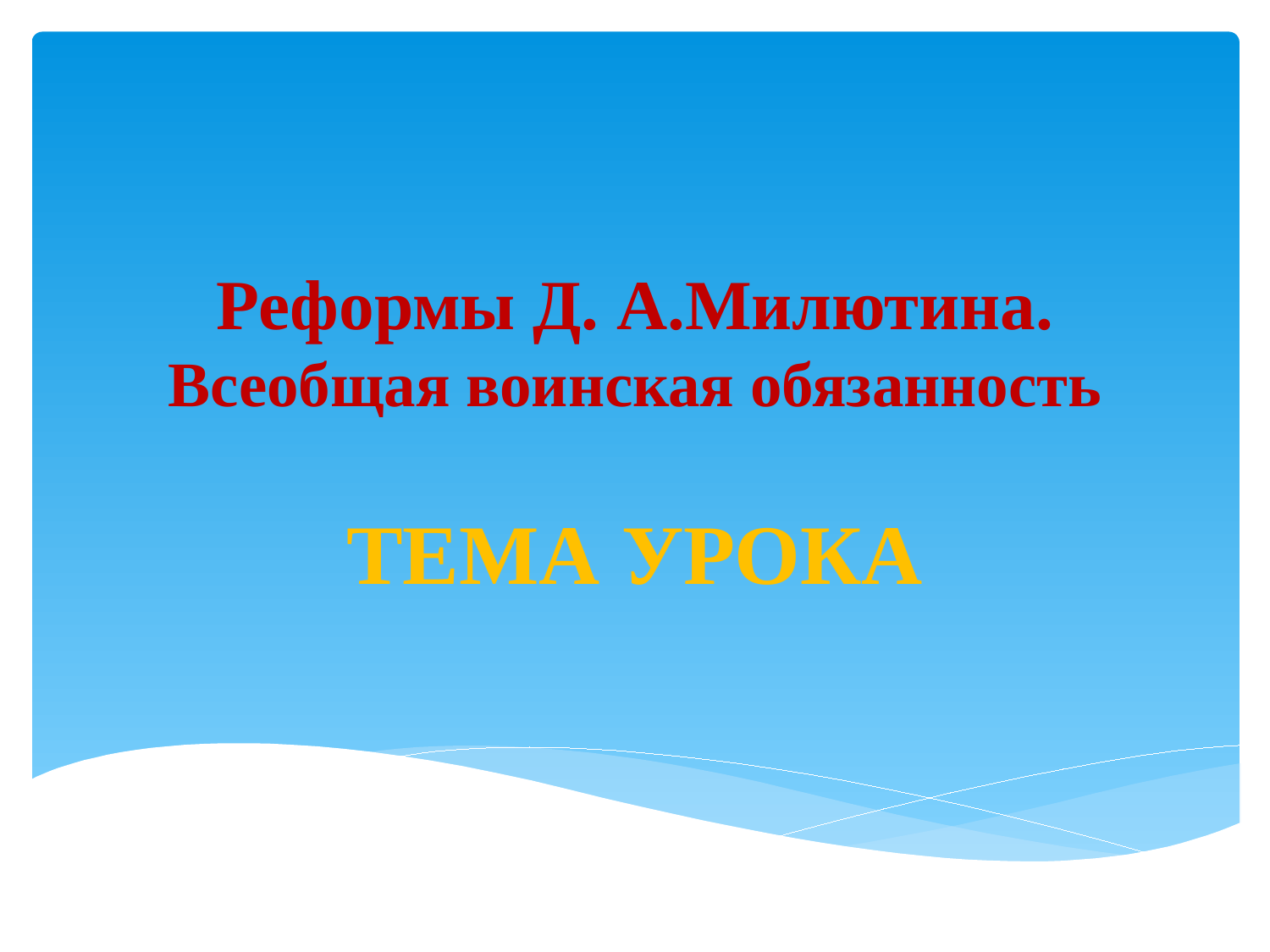

# Реформы Д. А.Милютина. Всеобщая воинская обязанность
ТЕМА УРОКА